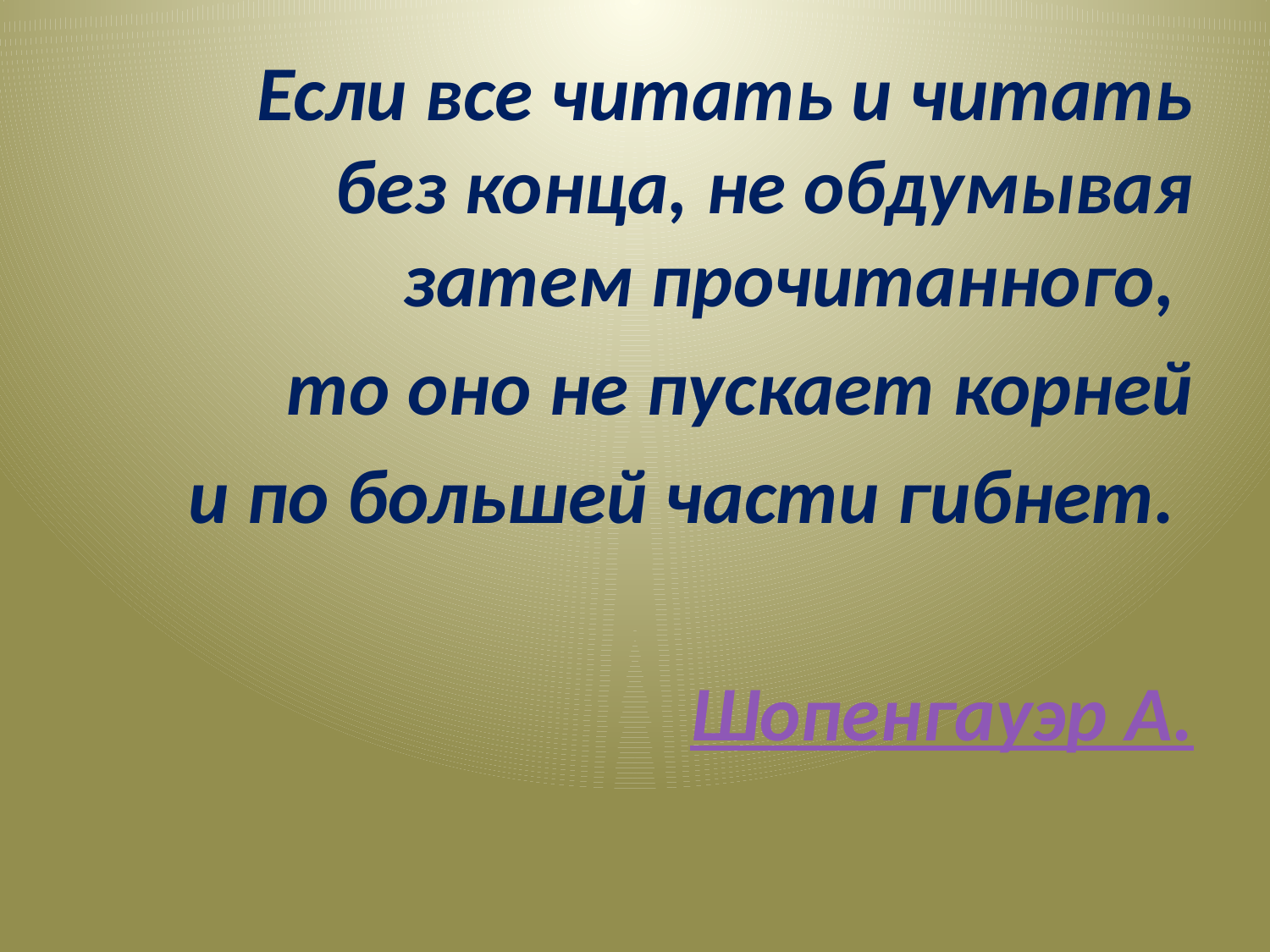

Если все читать и читать без конца, не обдумывая затем прочитанного,
то оно не пускает корней
 и по большей части гибнет.

Шопенгауэр А.

#